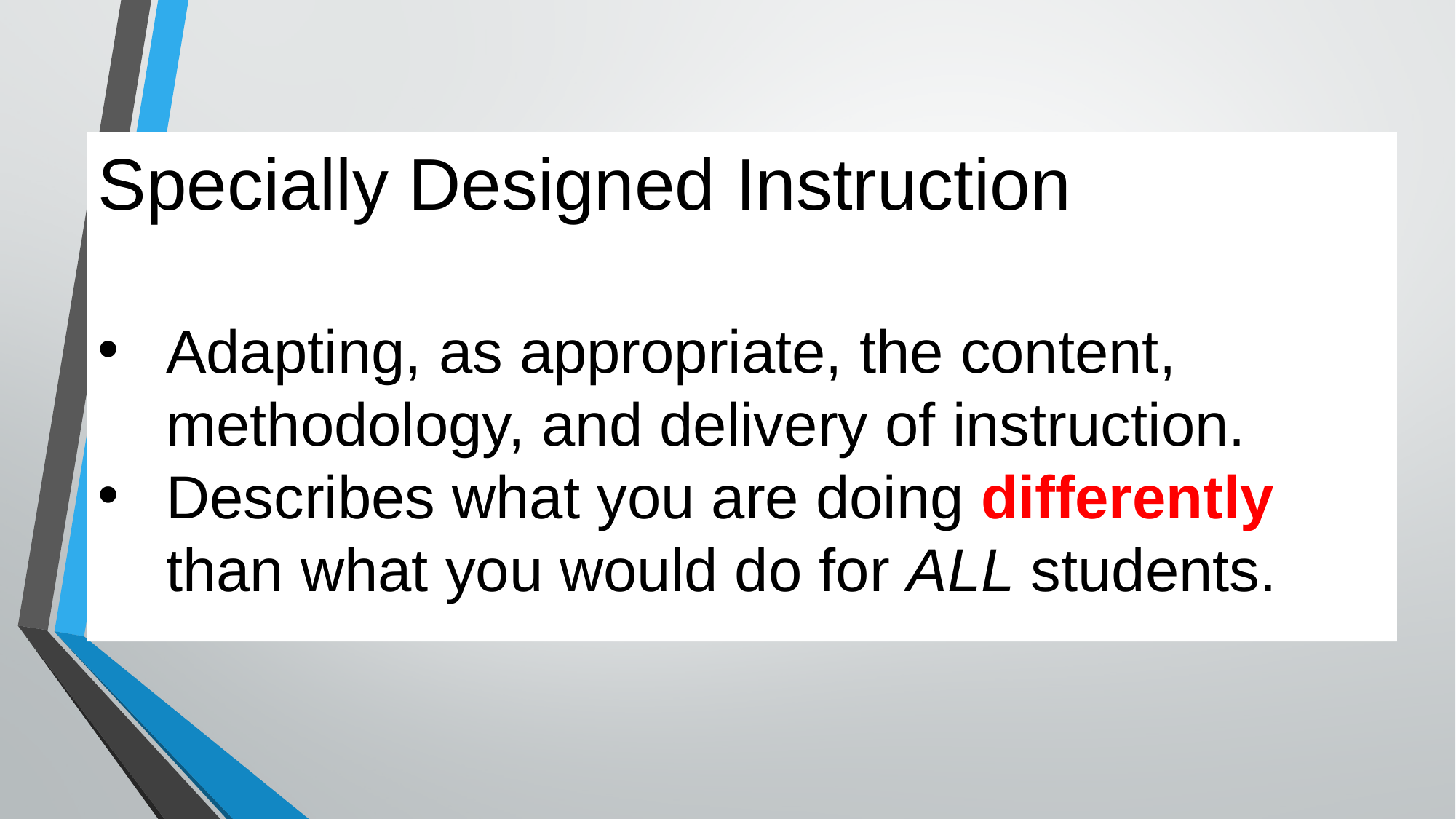

Specially Designed Instruction

Adapting, as appropriate, the content, methodology, and delivery of instruction.
Describes what you are doing differently than what you would do for ALL students.